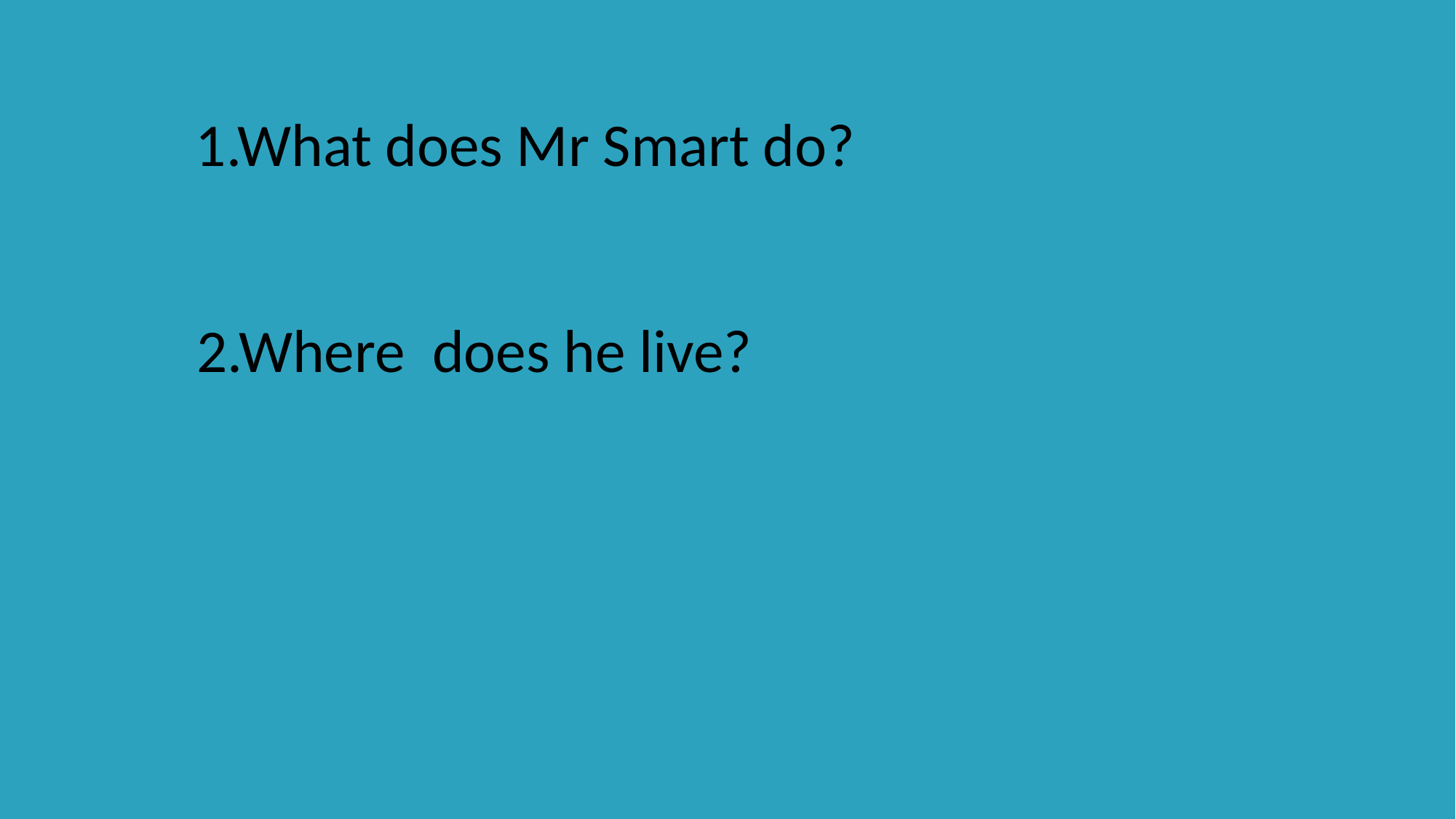

1.What does Mr Smart do?
2.Where  does he live?